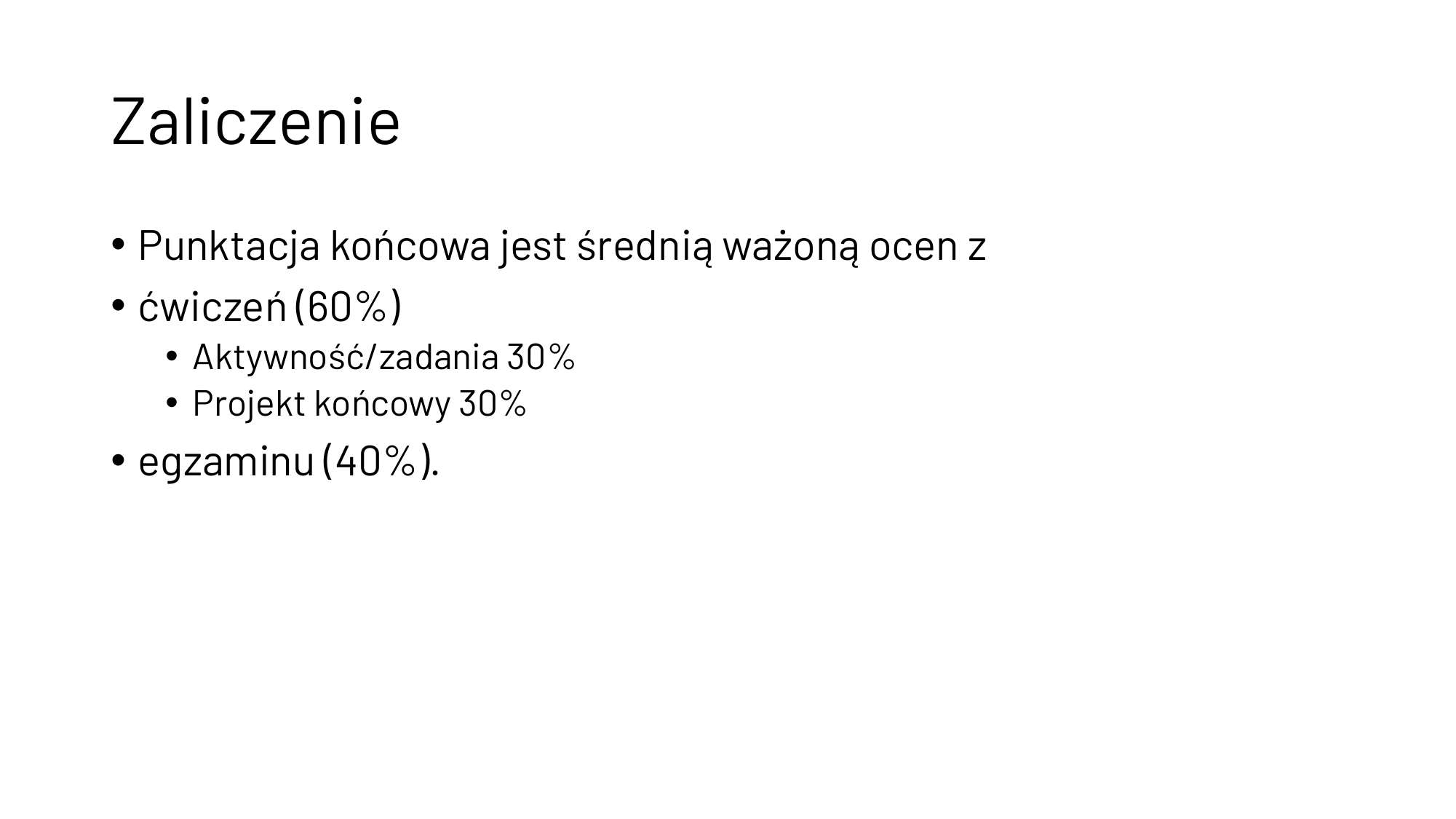

# Zaliczenie
Punktacja końcowa jest średnią ważoną ocen z
ćwiczeń (60%)
Aktywność/zadania 30%
Projekt końcowy 30%
egzaminu (40%).